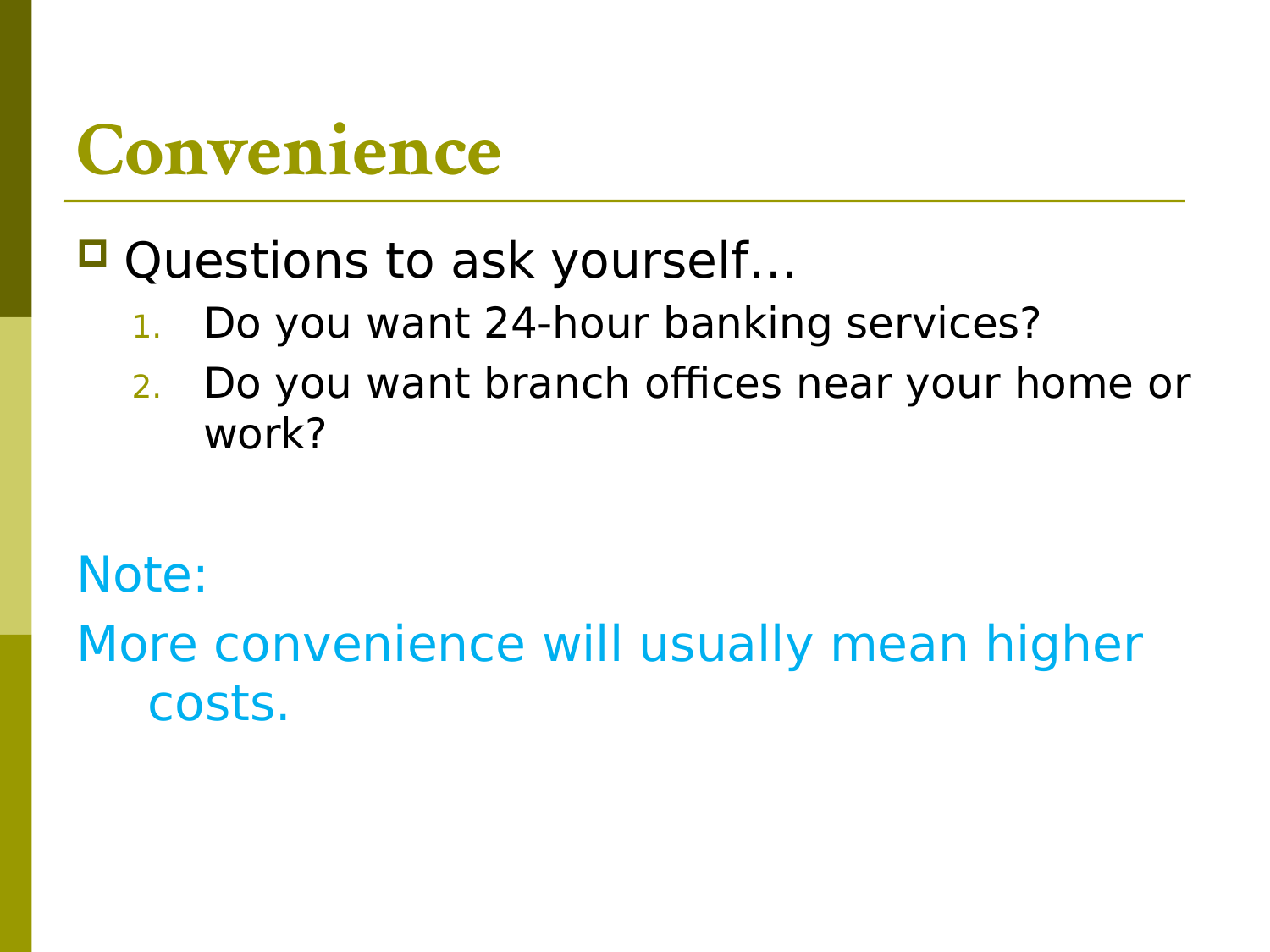

# Convenience
Questions to ask yourself…
Do you want 24-hour banking services?
Do you want branch offices near your home or work?

Note:
More convenience will usually mean higher costs.